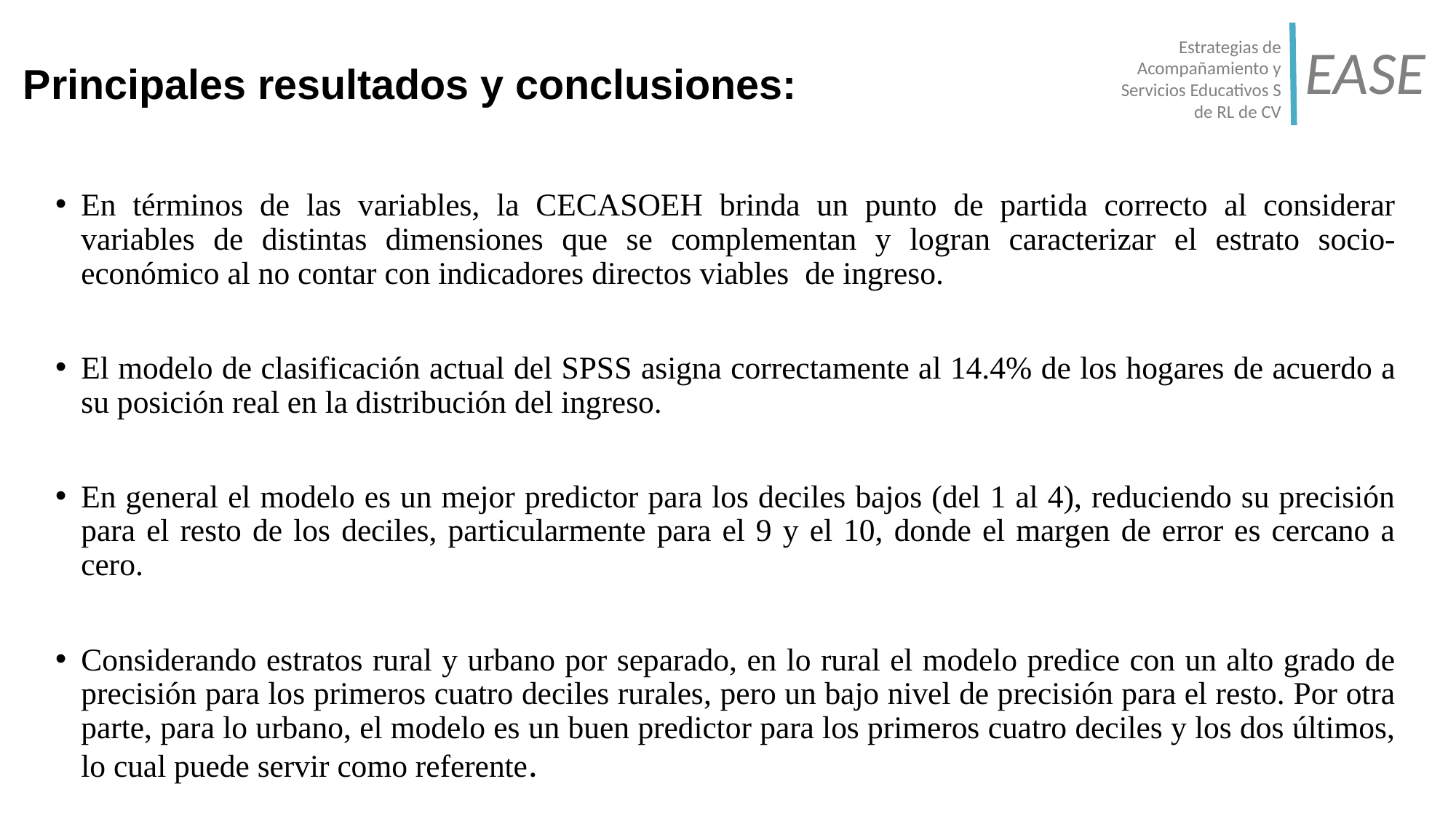

# Principales resultados y conclusiones:
Estrategias de Acompañamiento y Servicios Educativos S de RL de CV

EASE
En términos de las variables, la CECASOEH brinda un punto de partida correcto al considerar variables de distintas dimensiones que se complementan y logran caracterizar el estrato socio-económico al no contar con indicadores directos viables  de ingreso.

El modelo de clasificación actual del SPSS asigna correctamente al 14.4% de los hogares de acuerdo a su posición real en la distribución del ingreso.

En general el modelo es un mejor predictor para los deciles bajos (del 1 al 4), reduciendo su precisión para el resto de los deciles, particularmente para el 9 y el 10, donde el margen de error es cercano a cero.

Considerando estratos rural y urbano por separado, en lo rural el modelo predice con un alto grado de precisión para los primeros cuatro deciles rurales, pero un bajo nivel de precisión para el resto. Por otra parte, para lo urbano, el modelo es un buen predictor para los primeros cuatro deciles y los dos últimos, lo cual puede servir como referente.